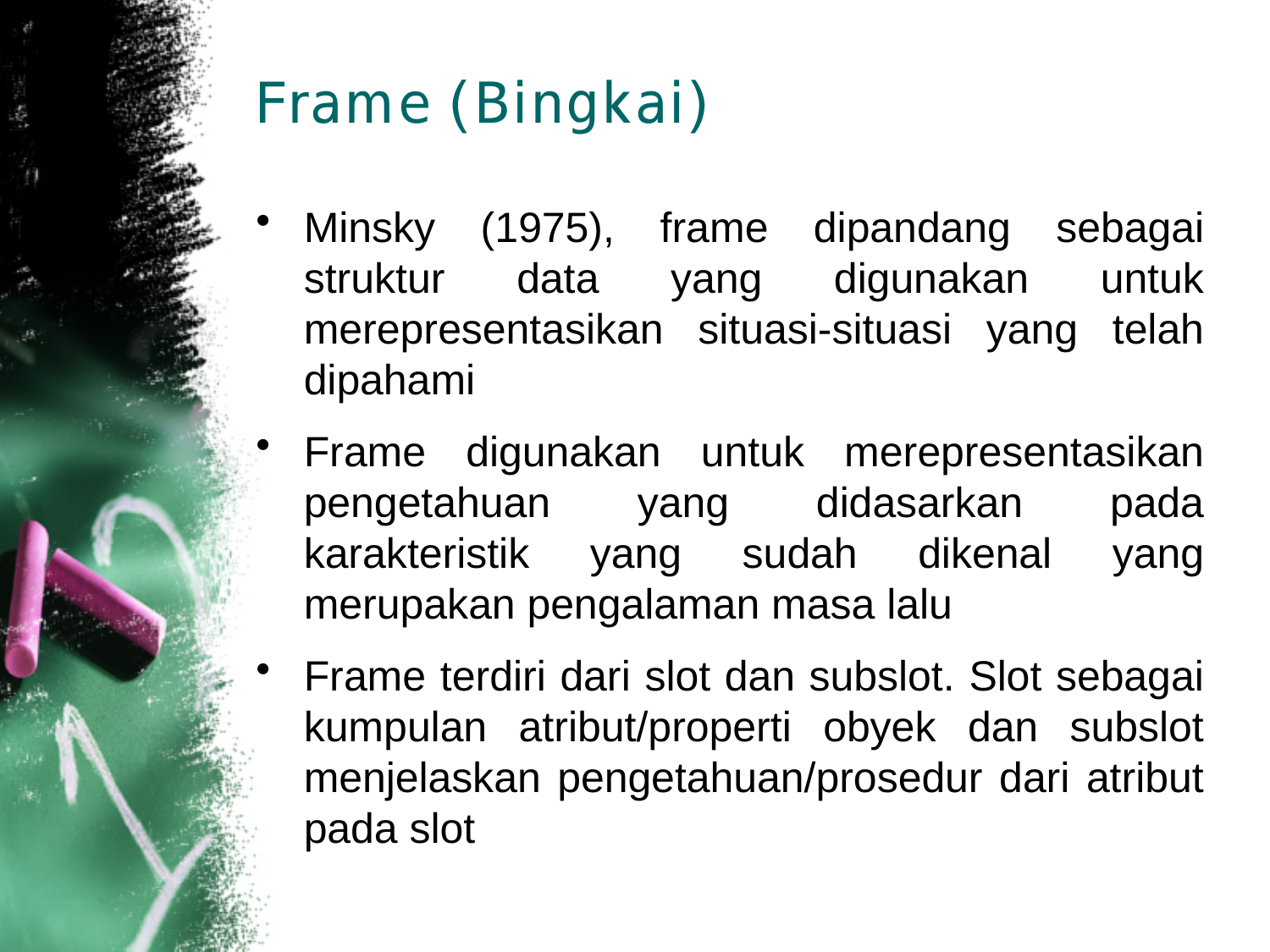

# Frame (Bingkai)
Minsky (1975), frame dipandang sebagai struktur data yang digunakan untuk merepresentasikan situasi-situasi yang telah dipahami
Frame digunakan untuk merepresentasikan pengetahuan yang didasarkan pada karakteristik yang sudah dikenal yang merupakan pengalaman masa lalu
Frame terdiri dari slot dan subslot. Slot sebagai kumpulan atribut/properti obyek dan subslot menjelaskan pengetahuan/prosedur dari atribut pada slot